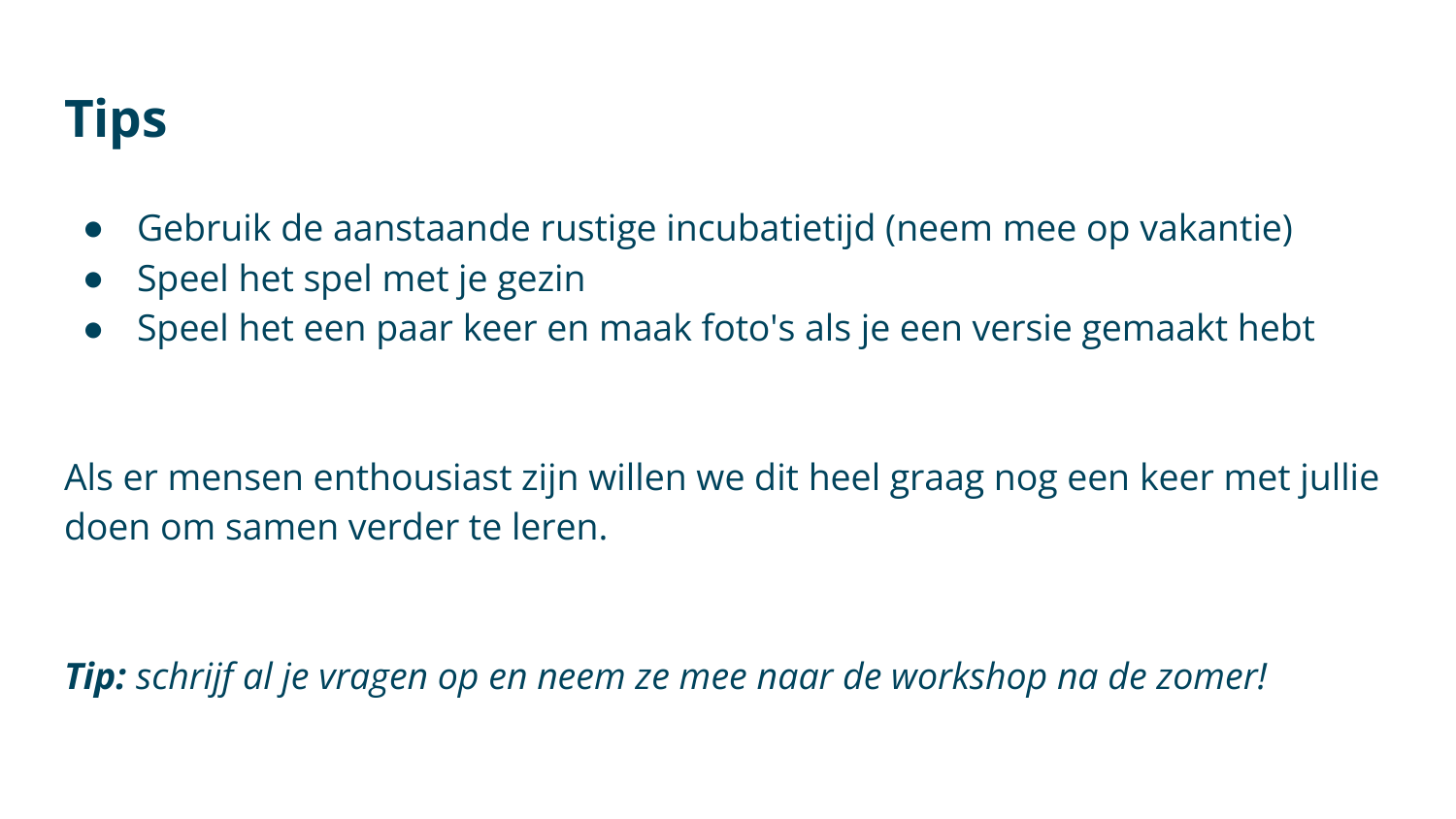

# Tips

Gebruik de aanstaande rustige incubatietijd (neem mee op vakantie)
Speel het spel met je gezin
Speel het een paar keer en maak foto's als je een versie gemaakt hebt

Als er mensen enthousiast zijn willen we dit heel graag nog een keer met jullie doen om samen verder te leren.

Tip: schrijf al je vragen op en neem ze mee naar de workshop na de zomer!